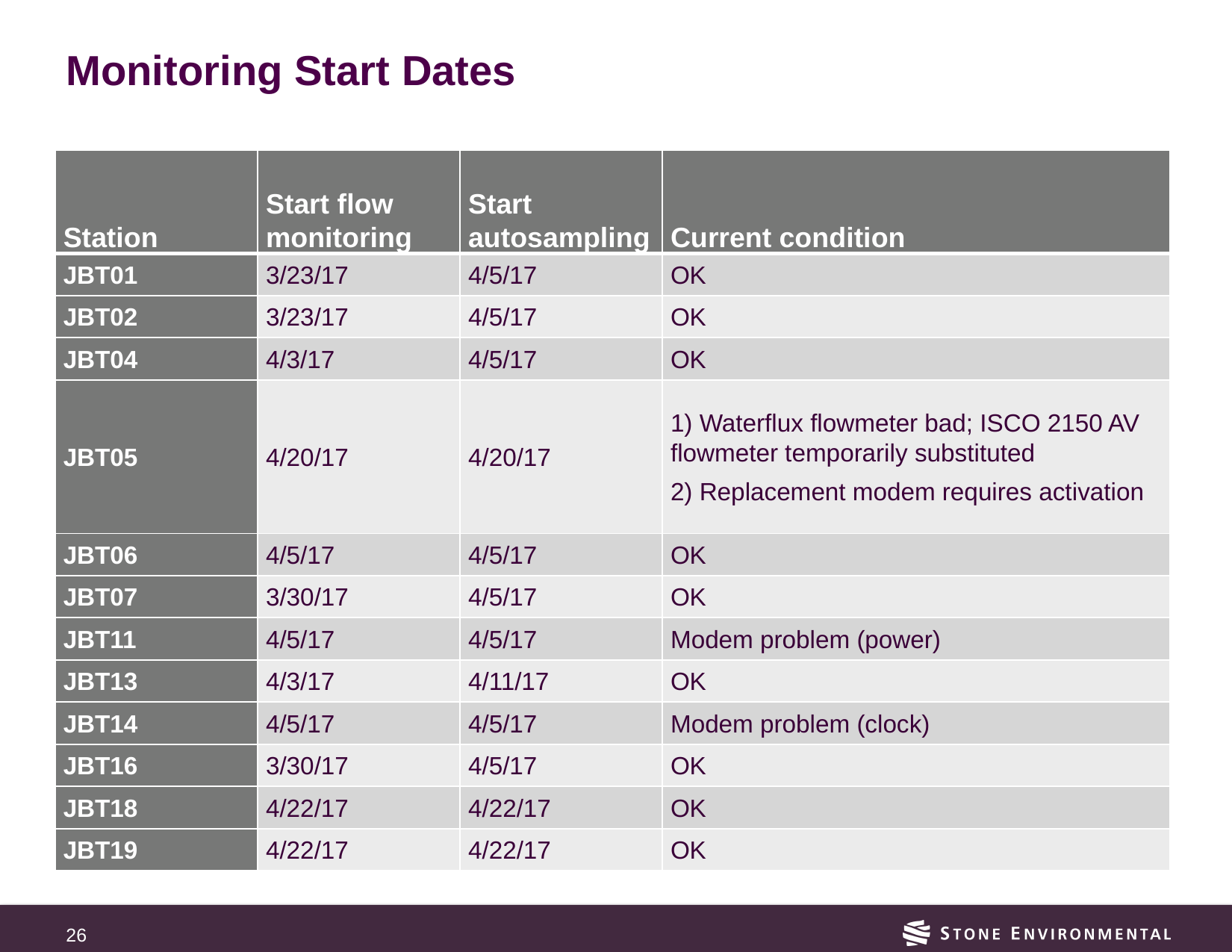

# Monitoring Start Dates
| Station | Start flow monitoring | Start autosampling | Current condition |
| --- | --- | --- | --- |
| JBT01 | 3/23/17 | 4/5/17 | OK |
| JBT02 | 3/23/17 | 4/5/17 | OK |
| JBT04 | 4/3/17 | 4/5/17 | OK |
| JBT05 | 4/20/17 | 4/20/17 | 1) Waterflux flowmeter bad; ISCO 2150 AV flowmeter temporarily substituted 2) Replacement modem requires activation |
| JBT06 | 4/5/17 | 4/5/17 | OK |
| JBT07 | 3/30/17 | 4/5/17 | OK |
| JBT11 | 4/5/17 | 4/5/17 | Modem problem (power) |
| JBT13 | 4/3/17 | 4/11/17 | OK |
| JBT14 | 4/5/17 | 4/5/17 | Modem problem (clock) |
| JBT16 | 3/30/17 | 4/5/17 | OK |
| JBT18 | 4/22/17 | 4/22/17 | OK |
| JBT19 | 4/22/17 | 4/22/17 | OK |